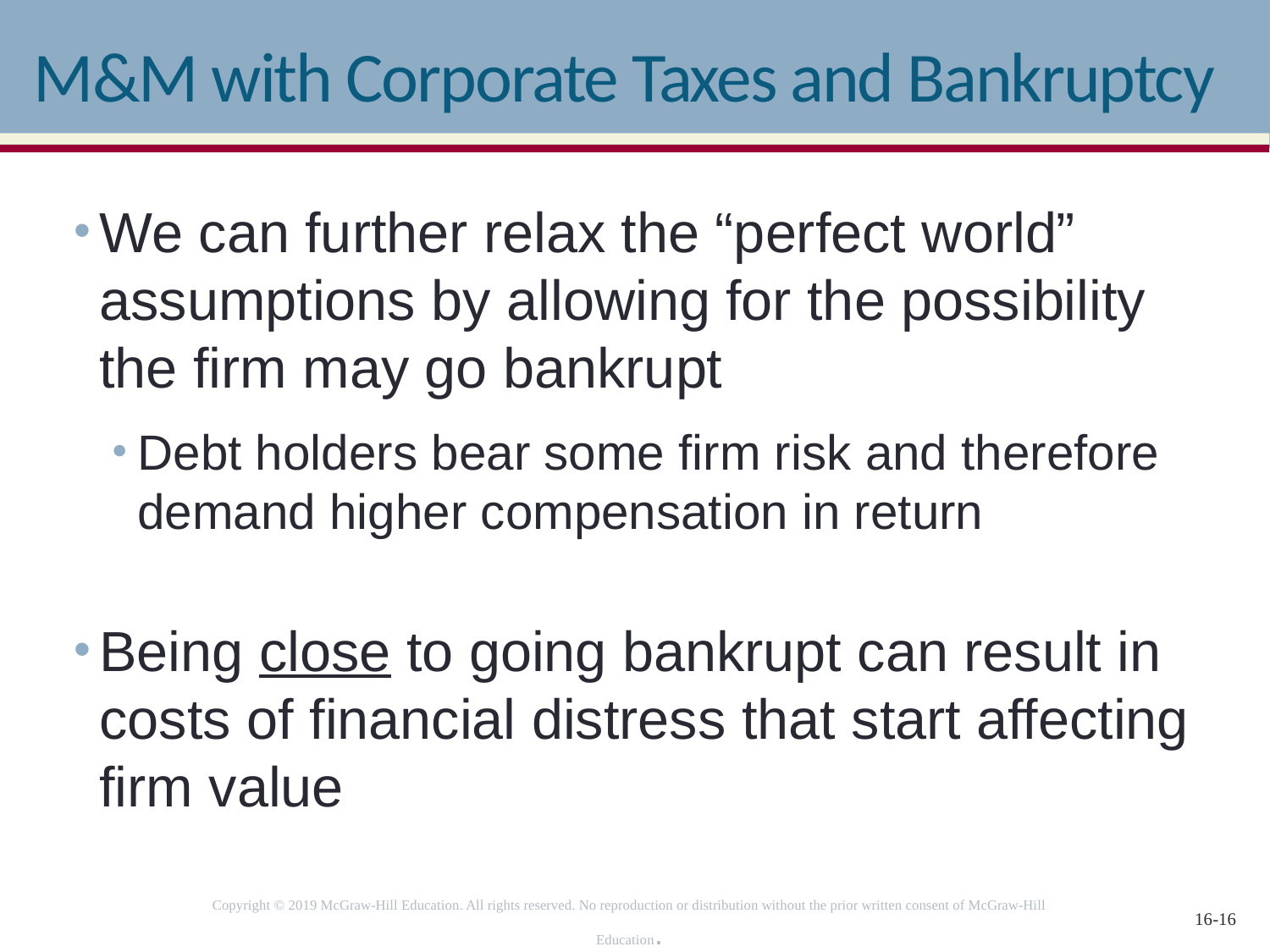

# M&M with Corporate Taxes and Bankruptcy
We can further relax the “perfect world” assumptions by allowing for the possibility the firm may go bankrupt
Debt holders bear some firm risk and therefore demand higher compensation in return

Being close to going bankrupt can result in costs of financial distress that start affecting firm value
Copyright © 2019 McGraw-Hill Education. All rights reserved. No reproduction or distribution without the prior written consent of McGraw-Hill Education.